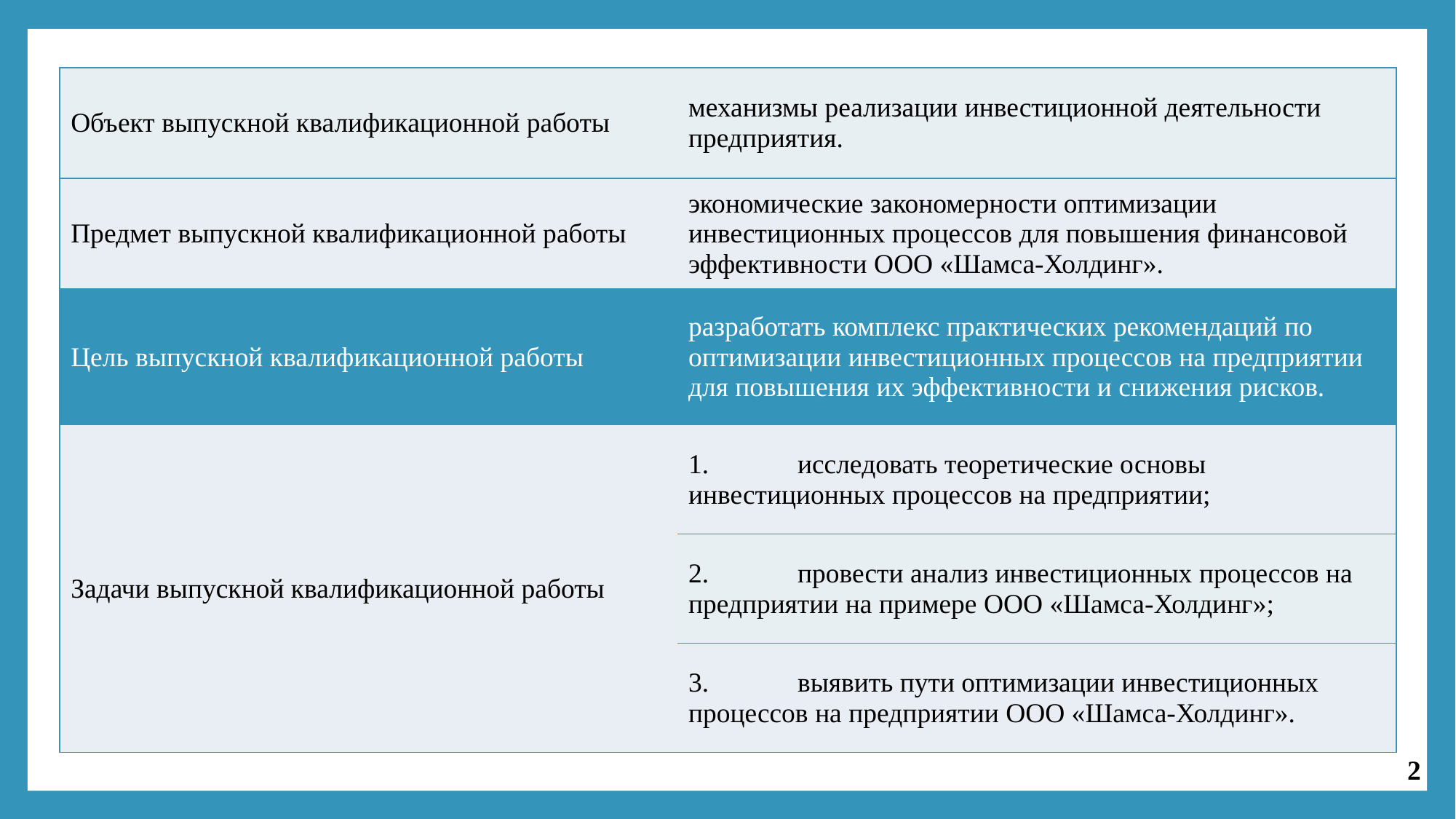

| Объект выпускной квалификационной работы | механизмы реализации инвестиционной деятельности предприятия. |
| --- | --- |
| Предмет выпускной квалификационной работы | экономические закономерности оптимизации инвестиционных процессов для повышения финансовой эффективности ООО «Шамса-Холдинг». |
| Цель выпускной квалификационной работы | разработать комплекс практических рекомендаций по оптимизации инвестиционных процессов на предприятии для повышения их эффективности и снижения рисков. |
| Задачи выпускной квалификационной работы | 1. исследовать теоретические основы инвестиционных процессов на предприятии; |
|  | 2. провести анализ инвестиционных процессов на предприятии на примере ООО «Шамса-Холдинг»; |
|  | 3. выявить пути оптимизации инвестиционных процессов на предприятии ООО «Шамса-Холдинг». |
2